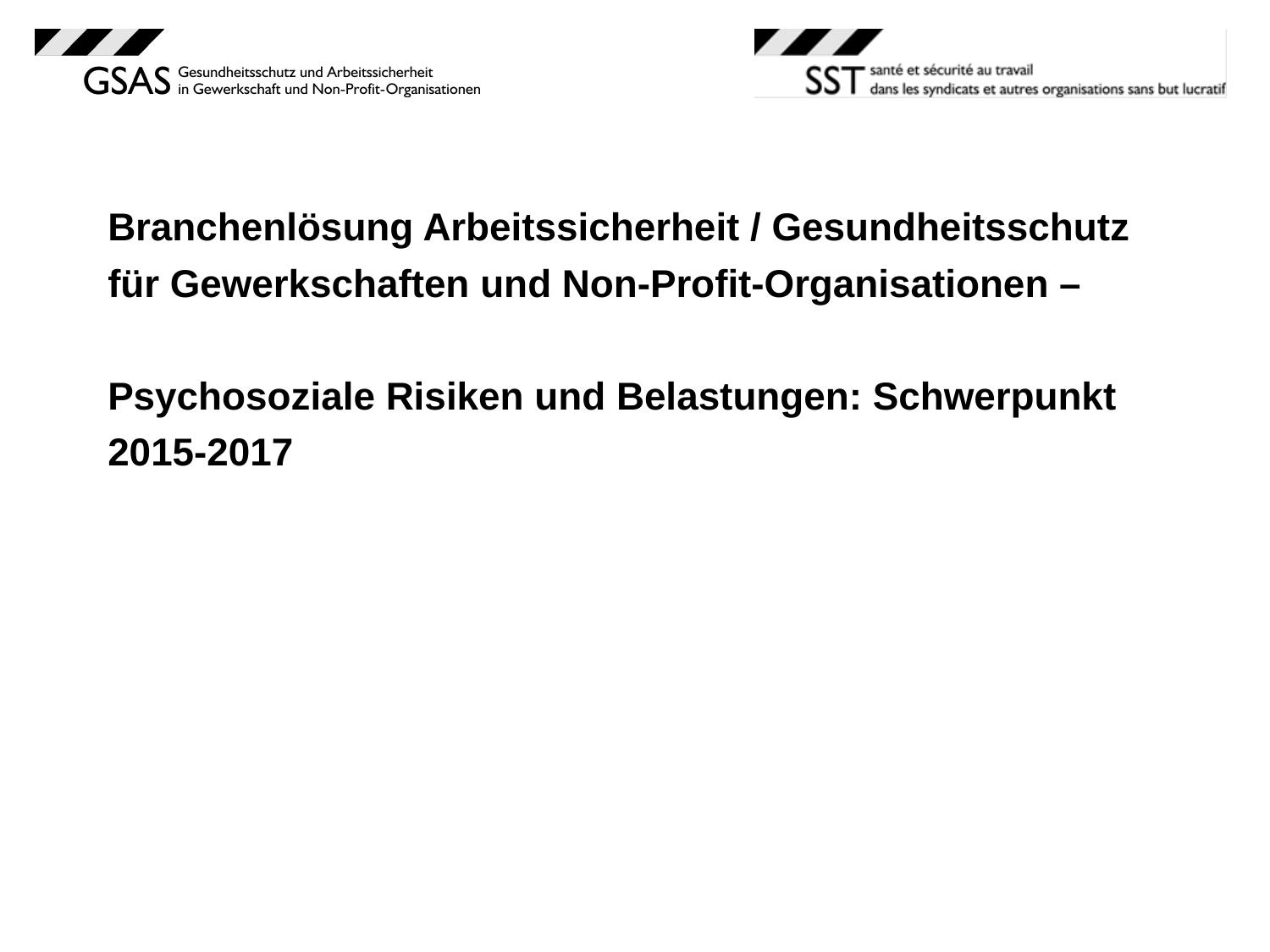

# Branchenlösung Arbeitssicherheit / Gesundheitsschutz für Gewerkschaften und Non-Profit-Organisationen – Psychosoziale Risiken und Belastungen: Schwerpunkt 2015-2017